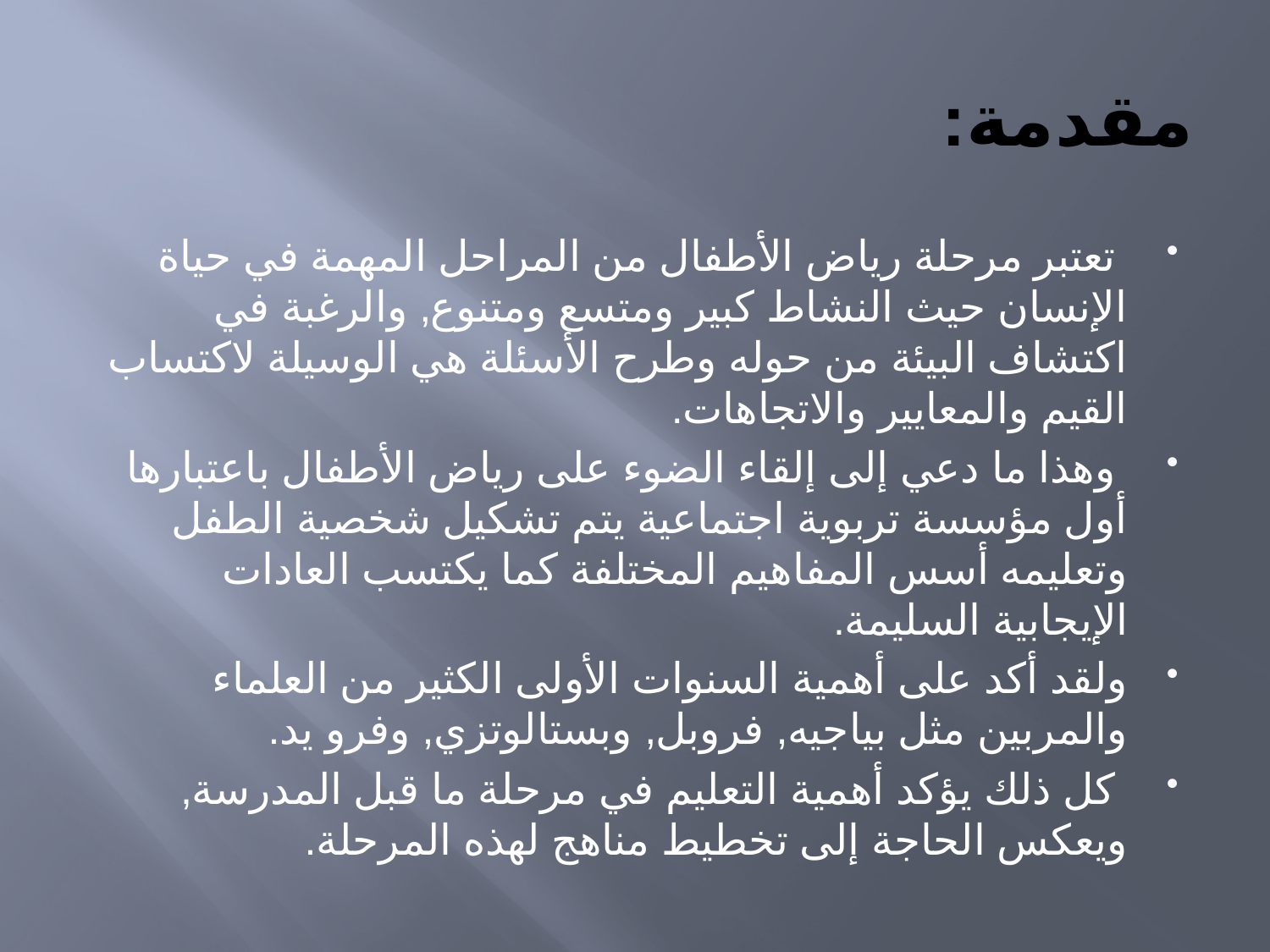

# مقدمة:
 تعتبر مرحلة رياض الأطفال من المراحل المهمة في حياة الإنسان حيث النشاط كبير ومتسع ومتنوع, والرغبة في اكتشاف البيئة من حوله وطرح الأسئلة هي الوسيلة لاكتساب القيم والمعايير والاتجاهات.
 وهذا ما دعي إلى إلقاء الضوء على رياض الأطفال باعتبارها أول مؤسسة تربوية اجتماعية يتم تشكيل شخصية الطفل وتعليمه أسس المفاهيم المختلفة كما يكتسب العادات الإيجابية السليمة.
ولقد أكد على أهمية السنوات الأولى الكثير من العلماء والمربين مثل بياجيه, فروبل, وبستالوتزي, وفرو يد.
 كل ذلك يؤكد أهمية التعليم في مرحلة ما قبل المدرسة, ويعكس الحاجة إلى تخطيط مناهج لهذه المرحلة.